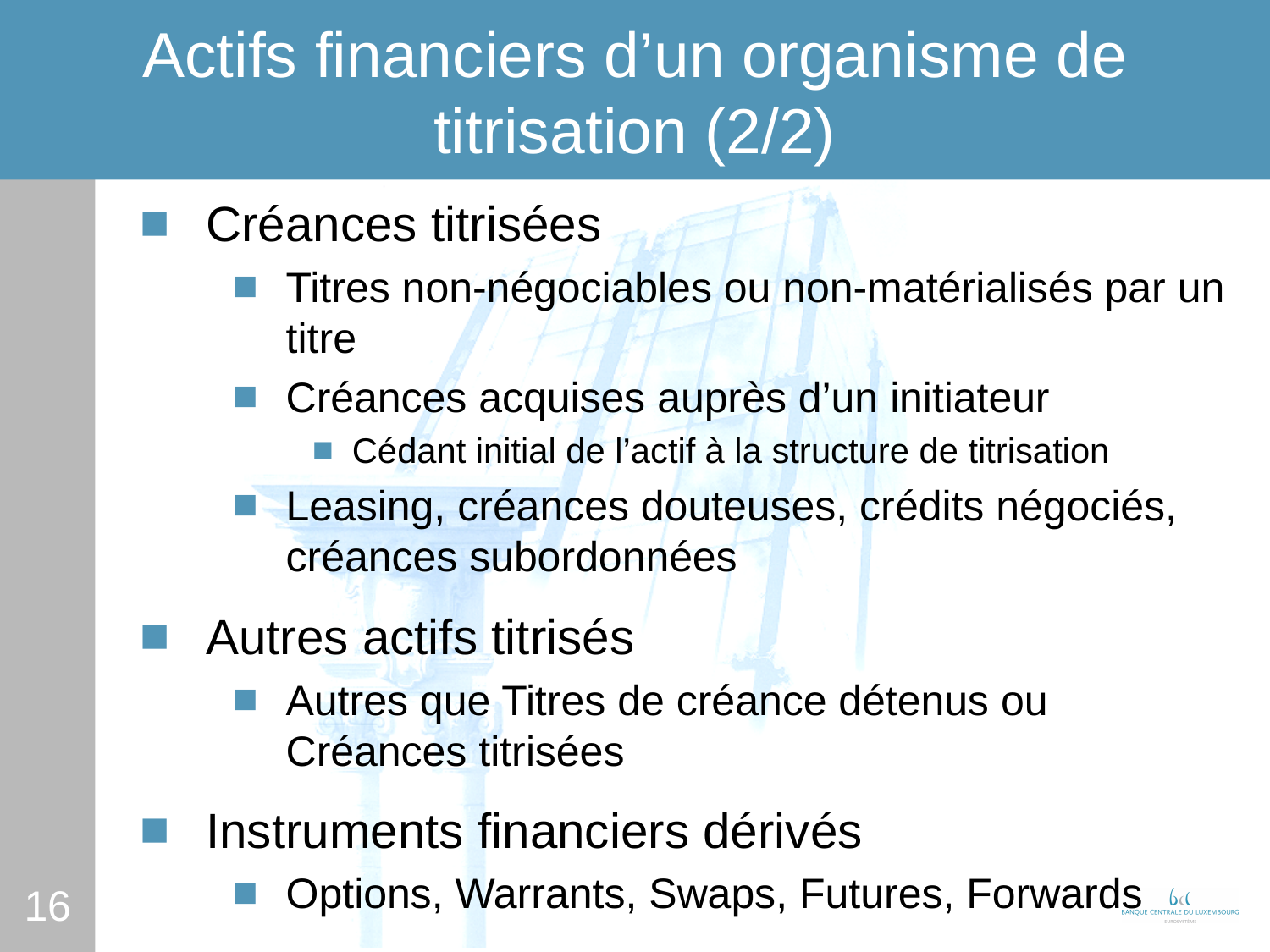

# Actifs financiers d’un organisme de titrisation (2/2)
Créances titrisées
Titres non-négociables ou non-matérialisés par un titre
Créances acquises auprès d’un initiateur
Cédant initial de l’actif à la structure de titrisation
Leasing, créances douteuses, crédits négociés, créances subordonnées
Autres actifs titrisés
Autres que Titres de créance détenus ou Créances titrisées
Instruments financiers dérivés
Options, Warrants, Swaps, Futures, Forwards
16